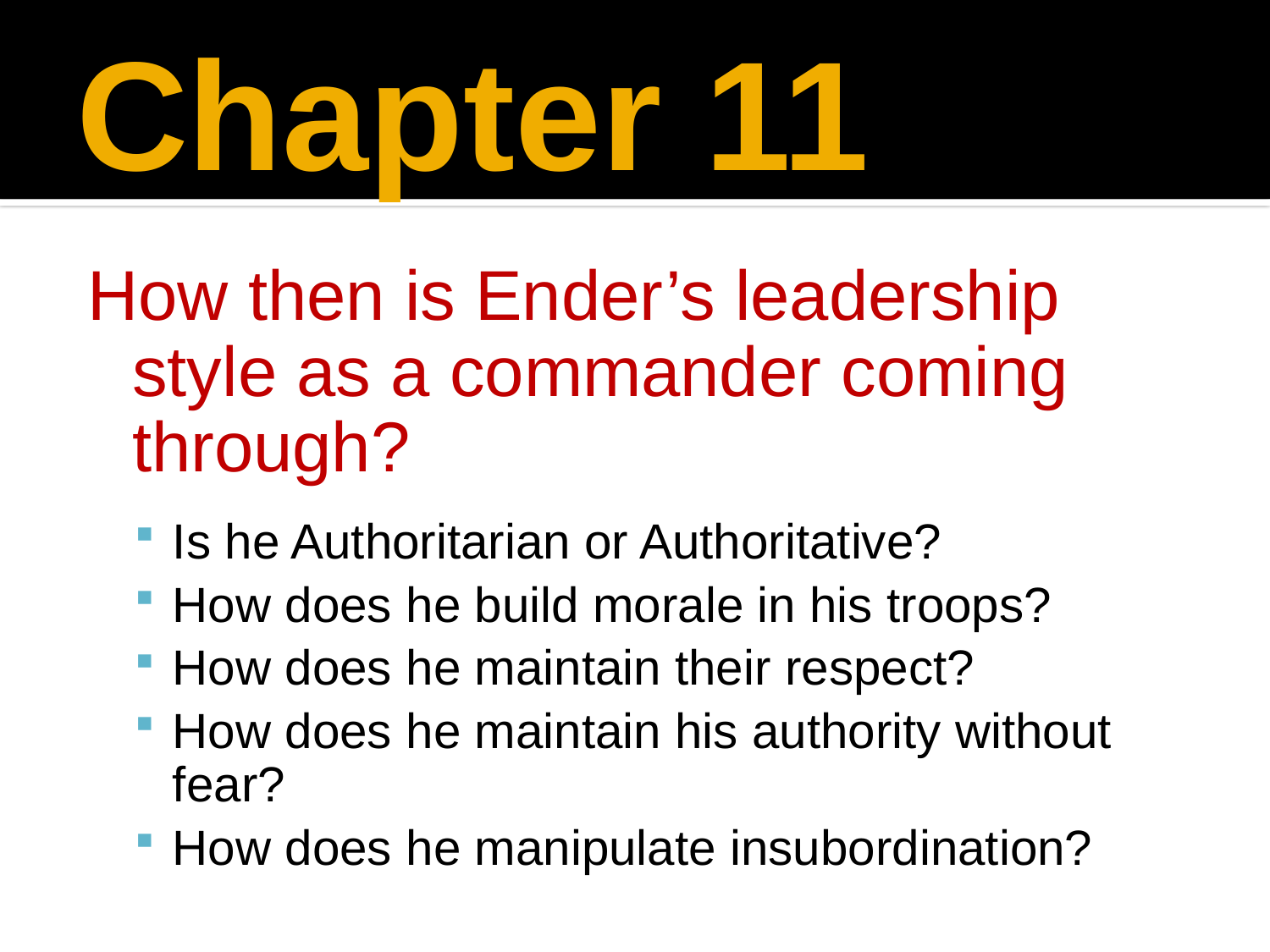

# Chapter 11
How then is Ender’s leadership style as a commander coming through?

Is he Authoritarian or Authoritative?
How does he build morale in his troops?
How does he maintain their respect?
How does he maintain his authority without fear?
How does he manipulate insubordination?